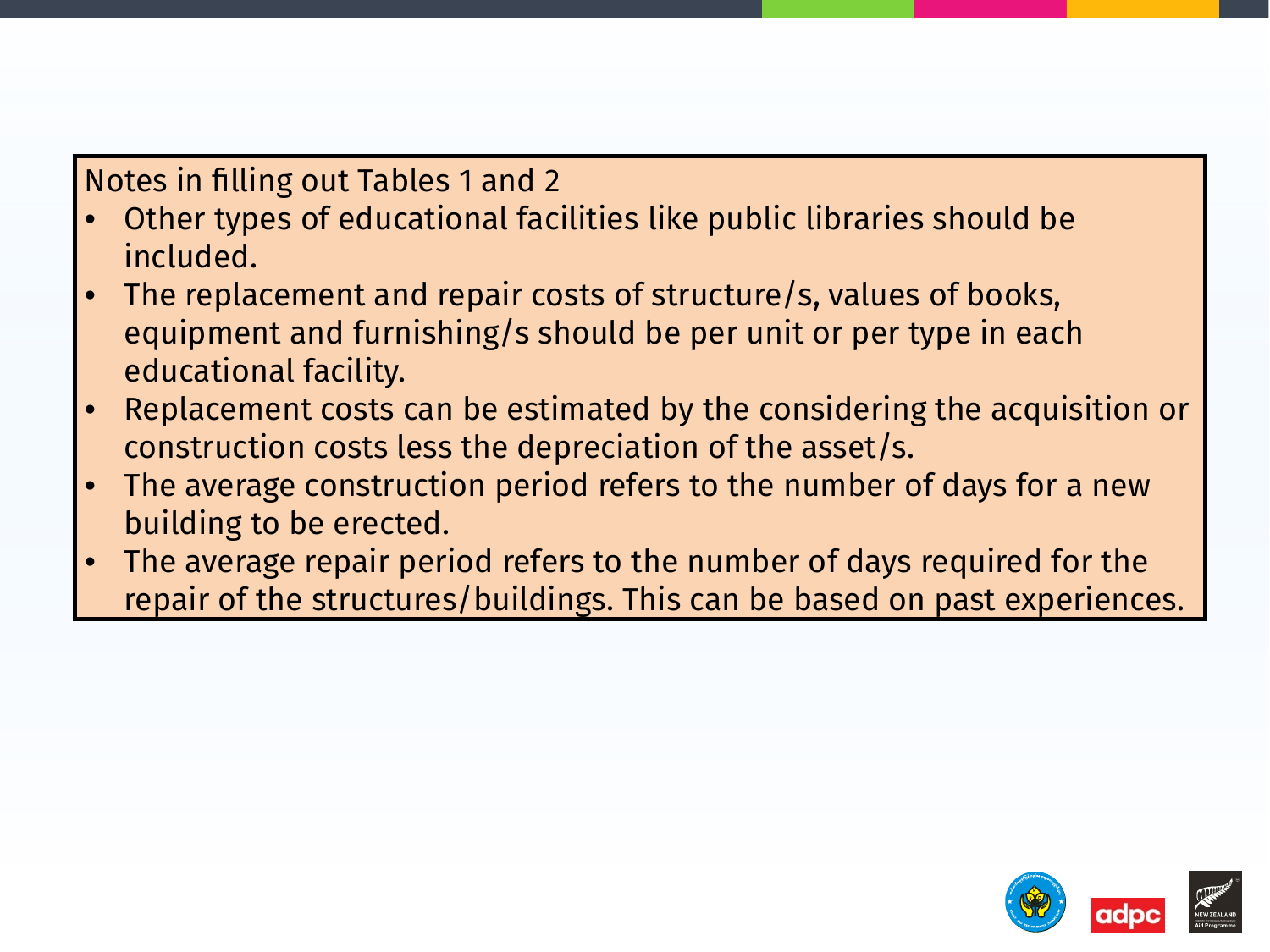

| Notes in filling out Tables 1 and 2 Other types of educational facilities like public libraries should be included. The replacement and repair costs of structure/s, values of books, equipment and furnishing/s should be per unit or per type in each educational facility. Replacement costs can be estimated by the considering the acquisition or construction costs less the depreciation of the asset/s. The average construction period refers to the number of days for a new building to be erected. The average repair period refers to the number of days required for the repair of the structures/buildings. This can be based on past experiences. |
| --- |